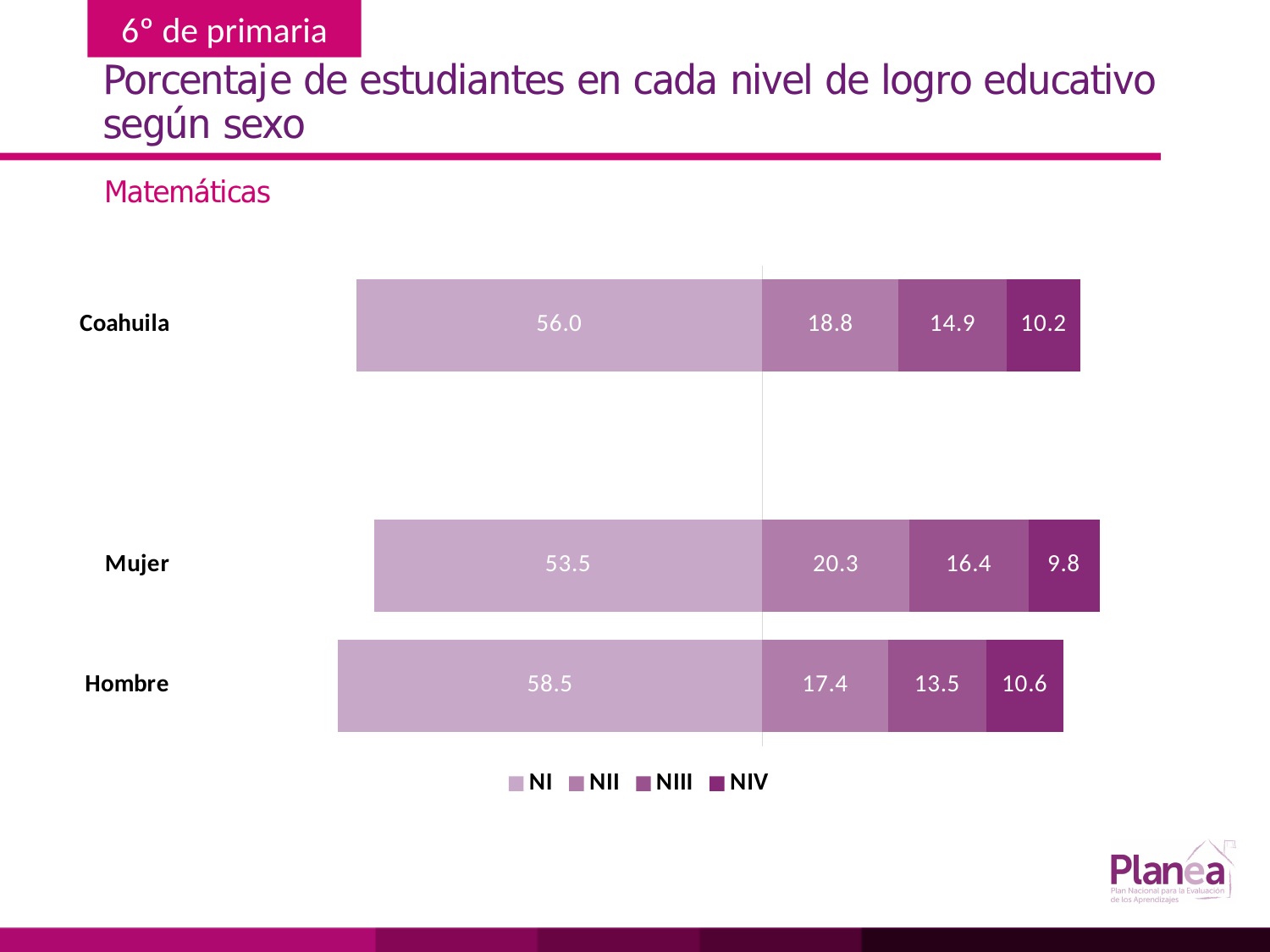

# Porcentaje de estudiantes en cada nivel de logro educativo según sexo

Matemáticas

### Chart

| Category |  |  |  |  |
|---|---|---|---|---|
| Hombre | -58.5 | 17.4 | 13.5 | 10.6 |
| Mujer | -53.5 | 20.3 | 16.4 | 9.8 |
|  | None | None | None | None |
| Coahuila | -56.0 | 18.8 | 14.9 | 10.2 |